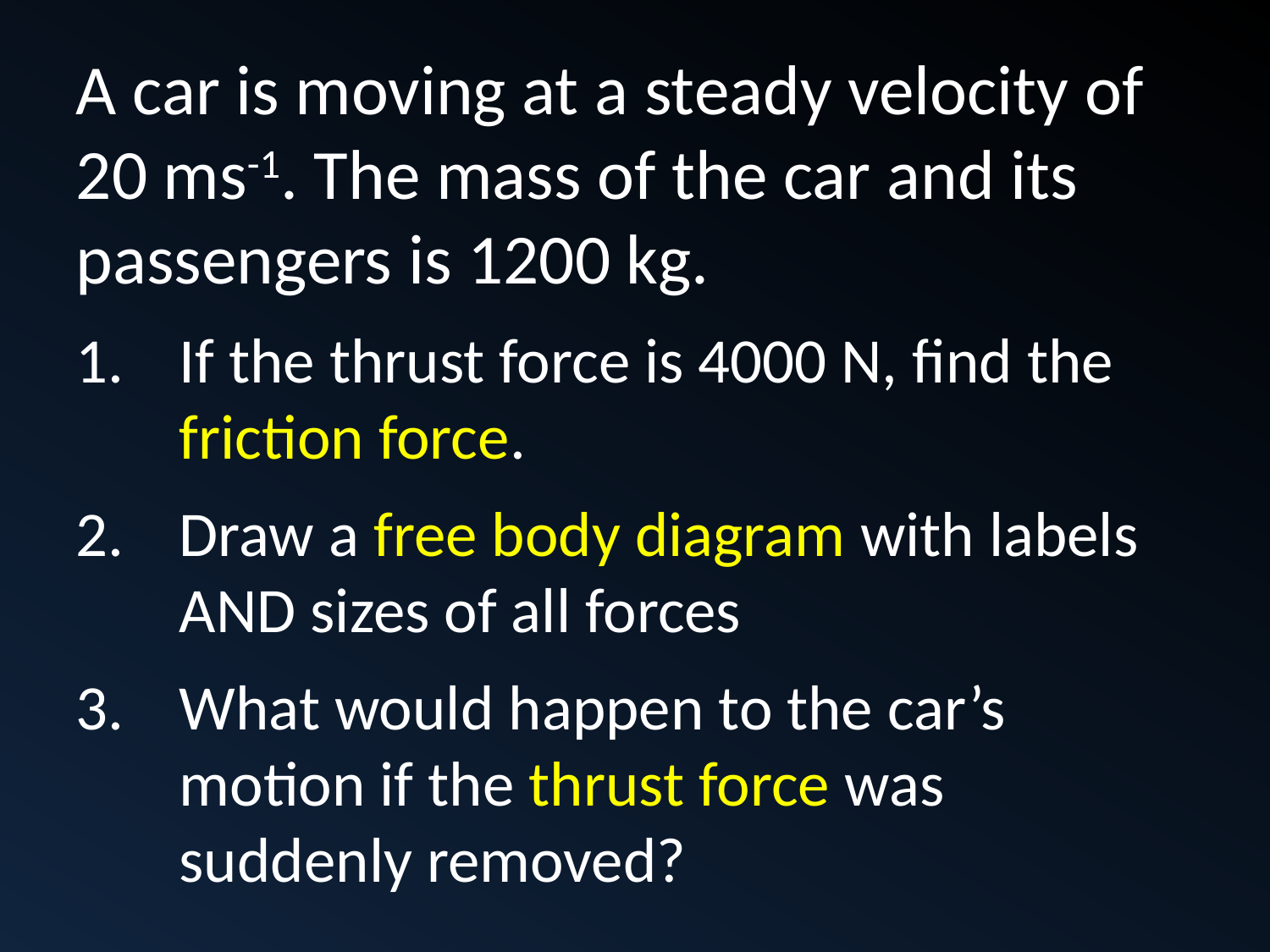

A car is moving at a steady velocity of 20 ms-1. The mass of the car and its passengers is 1200 kg.
If the thrust force is 4000 N, find the friction force.
Draw a free body diagram with labels AND sizes of all forces
What would happen to the car’s motion if the thrust force was suddenly removed?